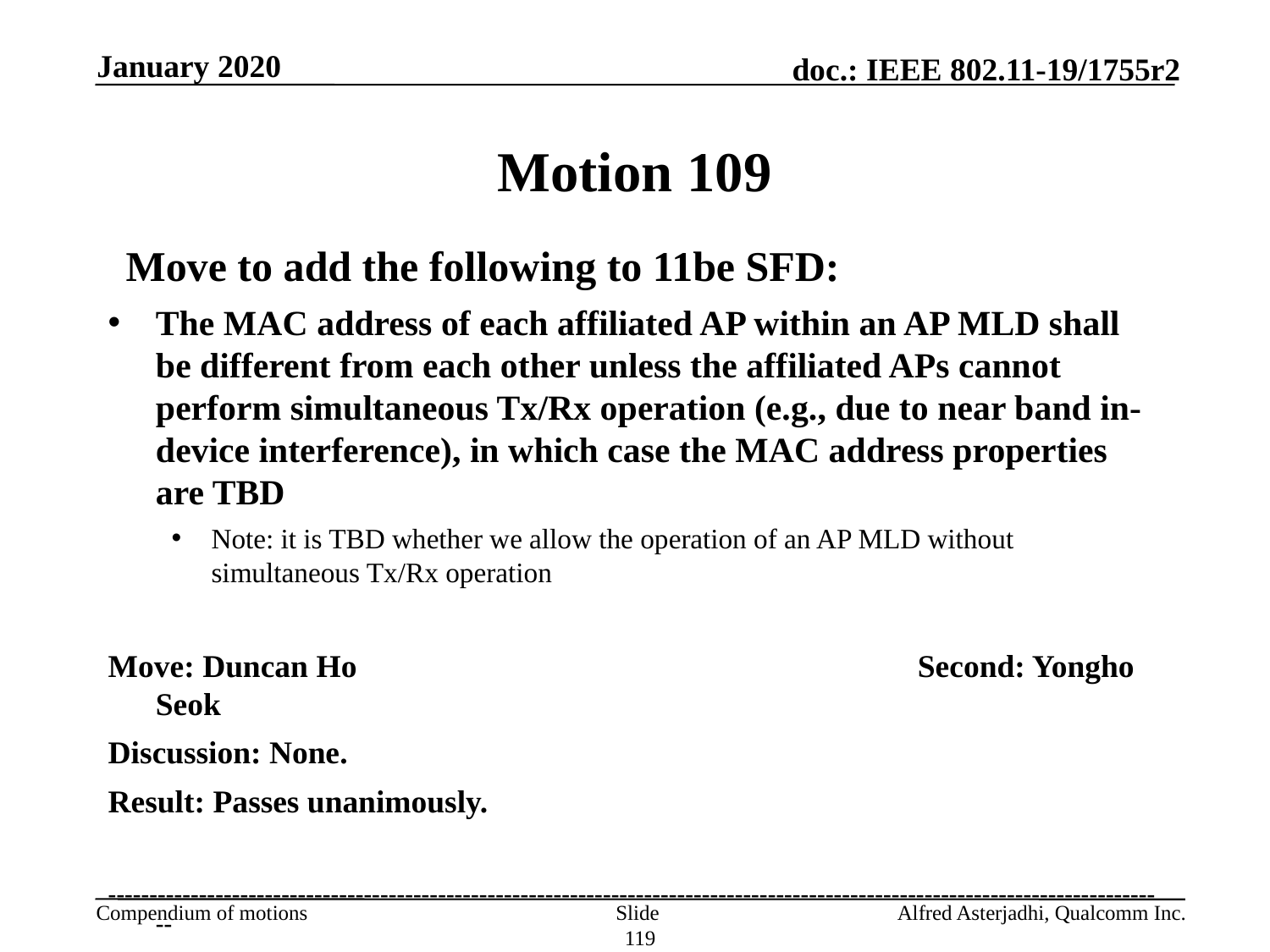

January 2020
# Motion 109
  Move to add the following to 11be SFD:
The MAC address of each affiliated AP within an AP MLD shall be different from each other unless the affiliated APs cannot perform simultaneous Tx/Rx operation (e.g., due to near band in-device interference), in which case the MAC address properties are TBD
Note: it is TBD whether we allow the operation of an AP MLD without simultaneous Tx/Rx operation

Move: Duncan Ho					Second: Yongho Seok
Discussion: None.
Result: Passes unanimously.

---------------------------------------------------------------------------------------------------------------------------------
Ref: https://mentor.ieee.org/802.11/dcn/19/11-19-1899-07-00be-mla-mac-addresses-considerations.pptx

Slide 119
Alfred Asterjadhi, Qualcomm Inc.